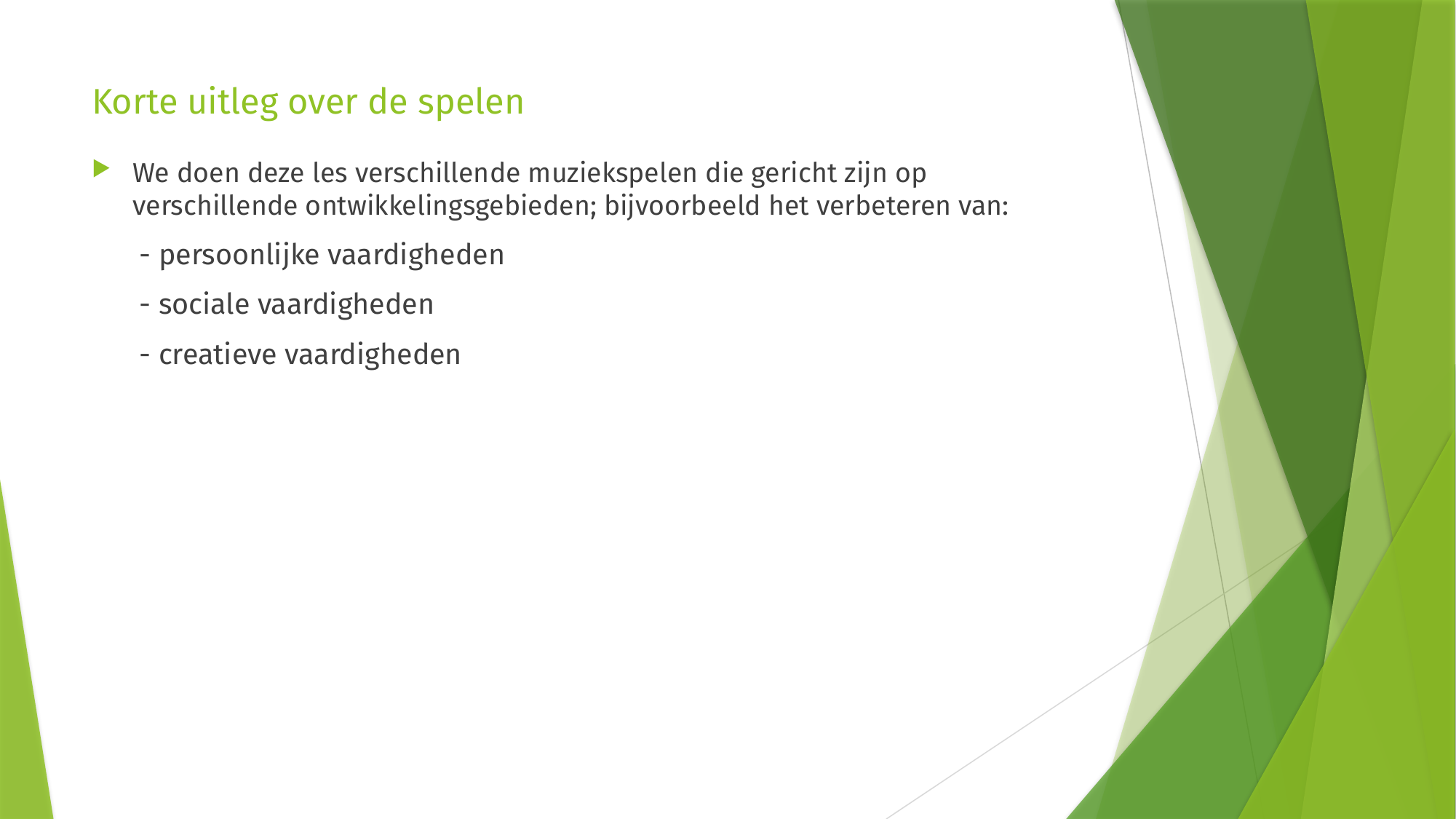

# Korte uitleg over de spelen
We doen deze les verschillende muziekspelen die gericht zijn op verschillende ontwikkelingsgebieden; bijvoorbeeld het verbeteren van:
- persoonlijke vaardigheden
- sociale vaardigheden
- creatieve vaardigheden